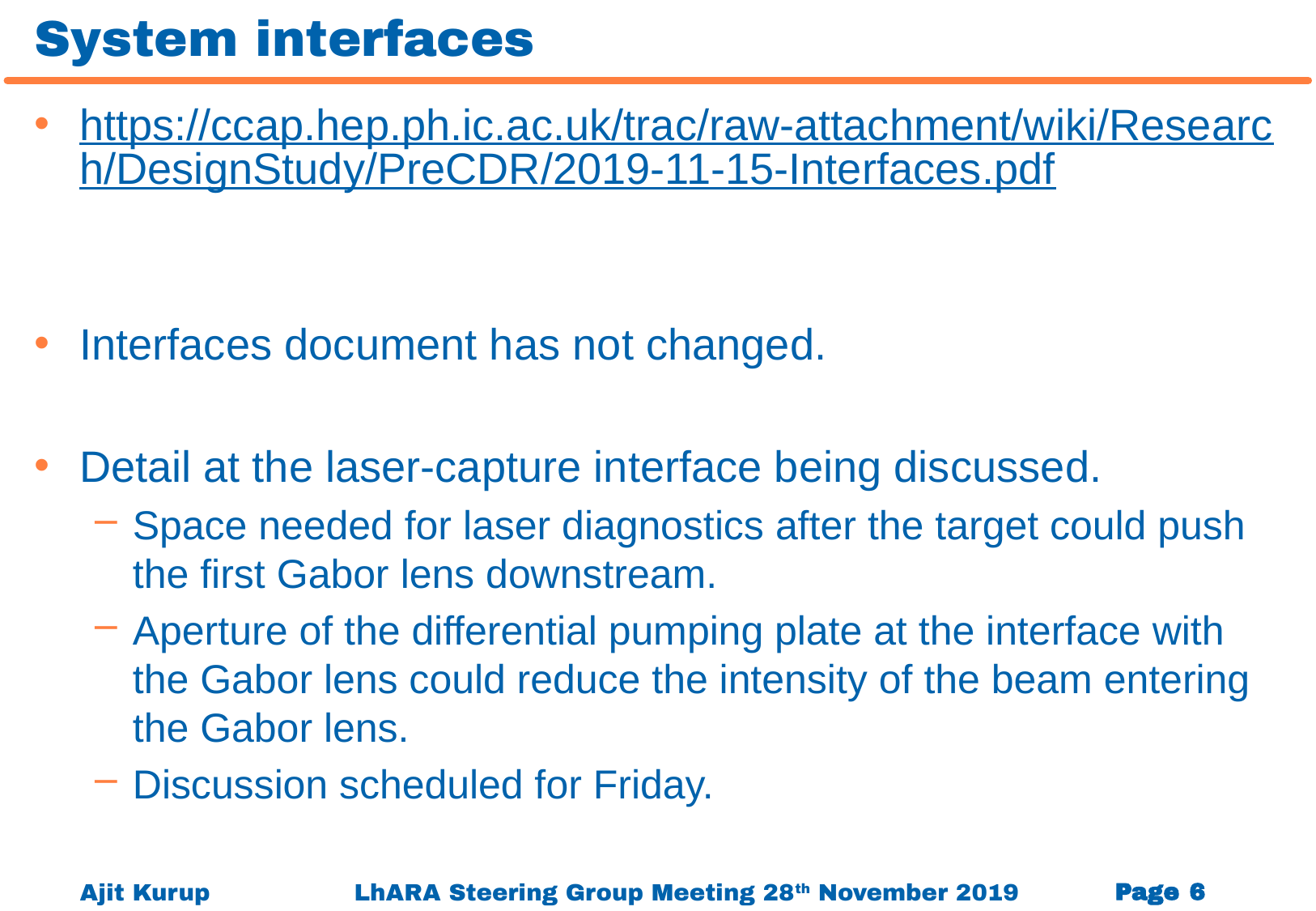

# System interfaces
https://ccap.hep.ph.ic.ac.uk/trac/raw-attachment/wiki/Research/DesignStudy/PreCDR/2019-11-15-Interfaces.pdf

Interfaces document has not changed.

Detail at the laser-capture interface being discussed.
Space needed for laser diagnostics after the target could push the first Gabor lens downstream.
Aperture of the differential pumping plate at the interface with the Gabor lens could reduce the intensity of the beam entering the Gabor lens.
Discussion scheduled for Friday.